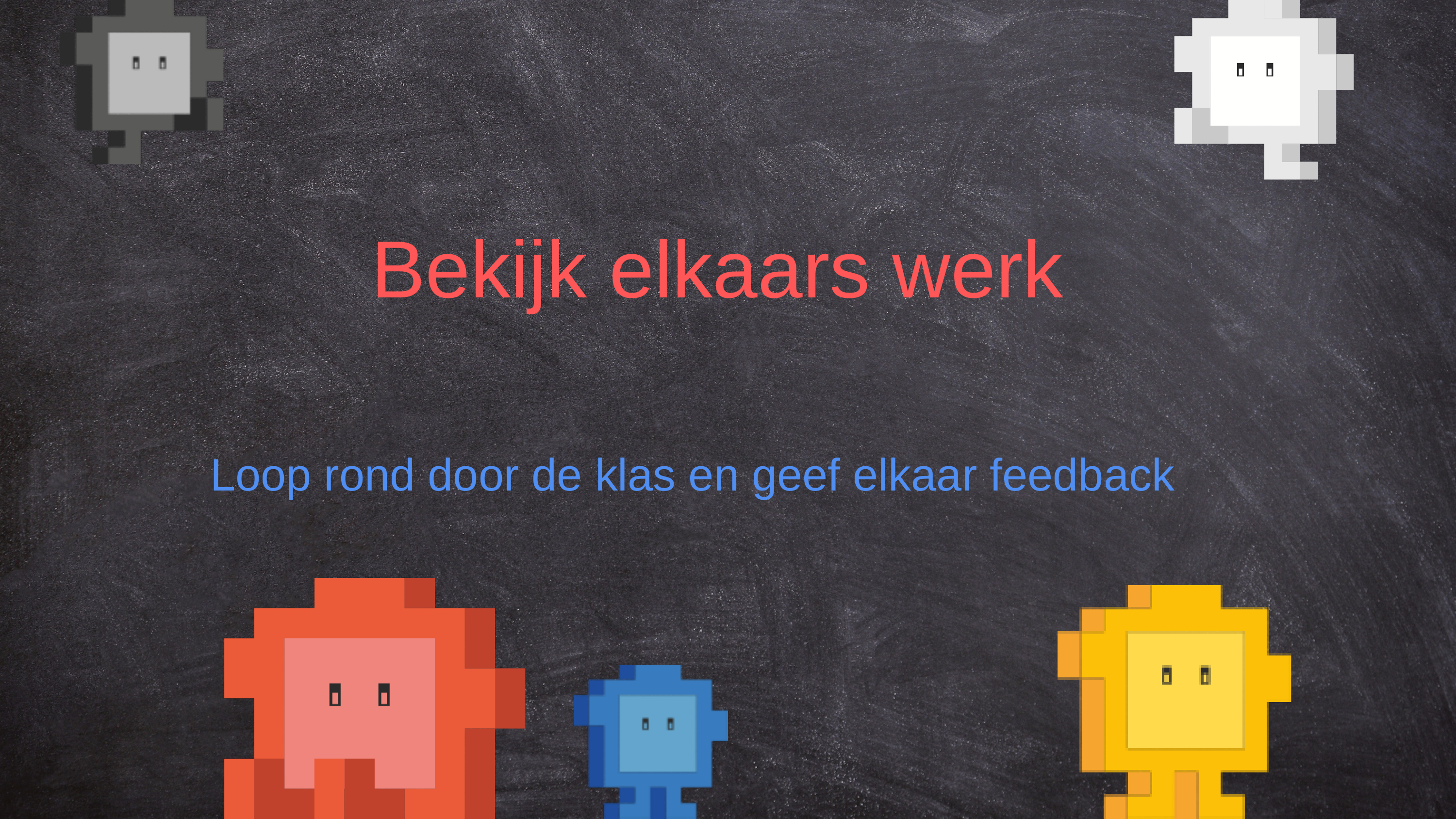

Bekijk elkaars werk
Loop rond door de klas en geef elkaar feedback